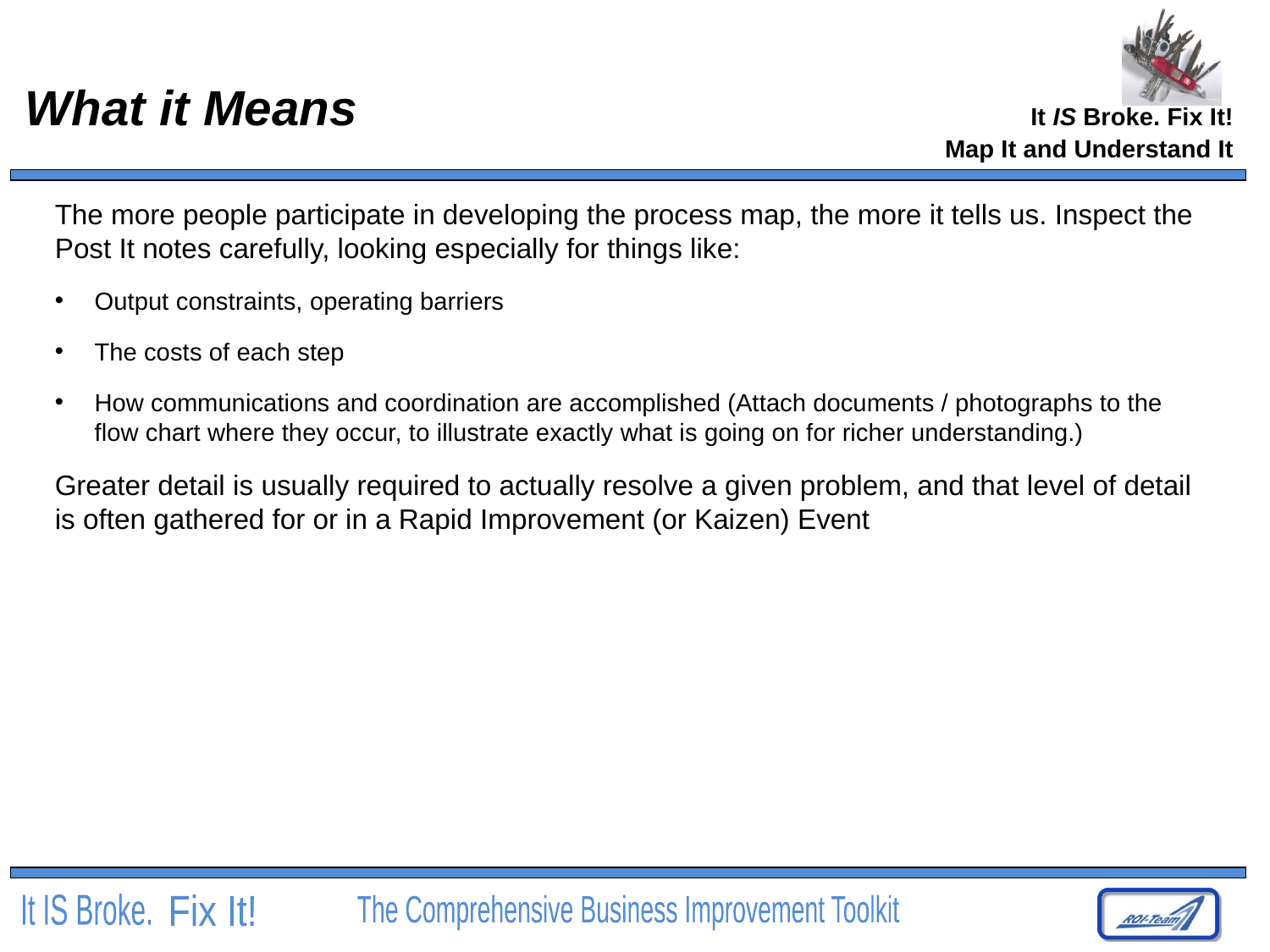

# What it Means
Map It and Understand It
The more people participate in developing the process map, the more it tells us. Inspect the Post It notes carefully, looking especially for things like:
Output constraints, operating barriers
The costs of each step
How communications and coordination are accomplished (Attach documents / photographs to the flow chart where they occur, to illustrate exactly what is going on for richer understanding.)
Greater detail is usually required to actually resolve a given problem, and that level of detail is often gathered for or in a Rapid Improvement (or Kaizen) Event